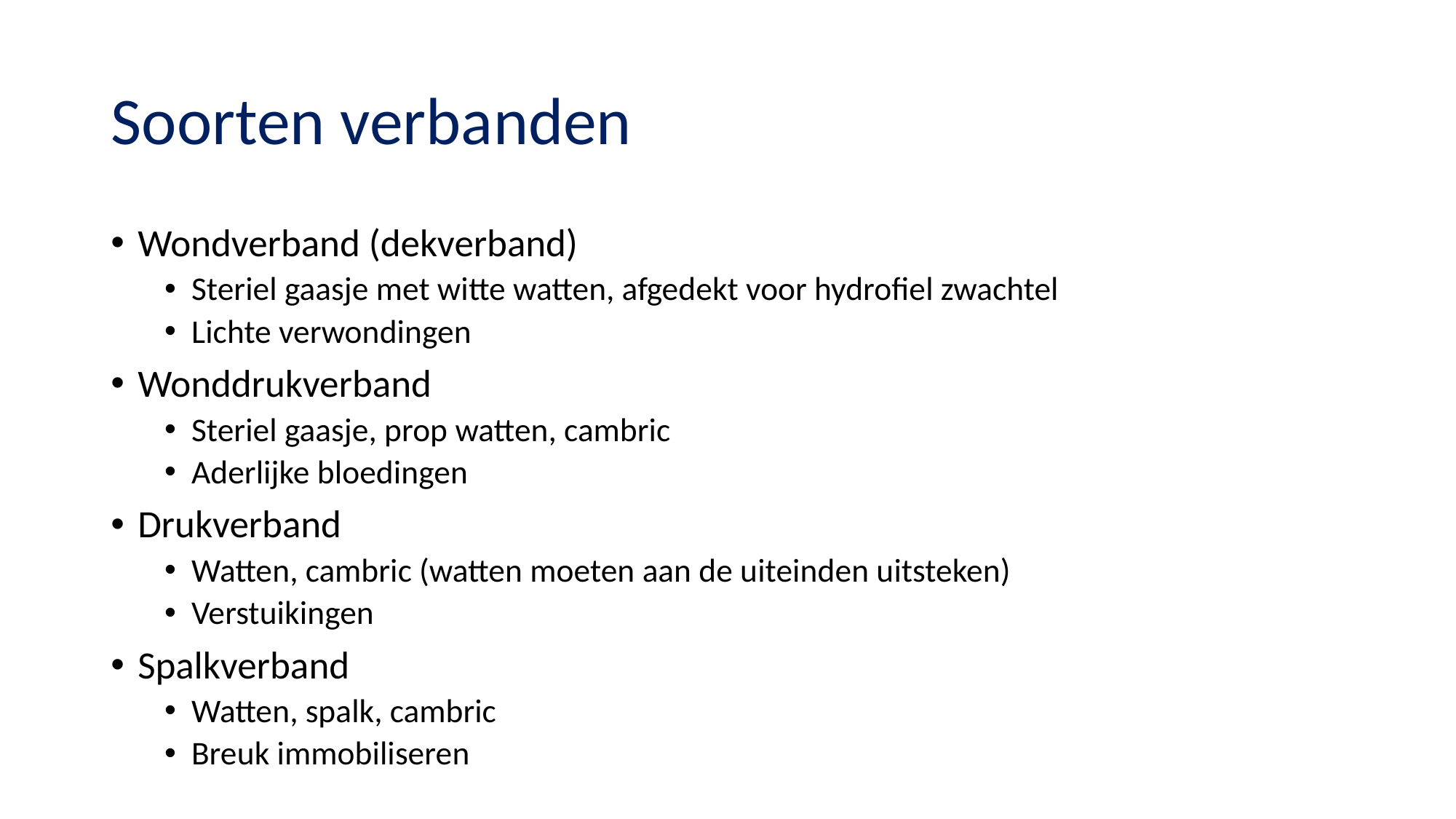

# Soorten verbanden
Wondverband (dekverband)
Steriel gaasje met witte watten, afgedekt voor hydrofiel zwachtel
Lichte verwondingen
Wonddrukverband
Steriel gaasje, prop watten, cambric
Aderlijke bloedingen
Drukverband
Watten, cambric (watten moeten aan de uiteinden uitsteken)
Verstuikingen
Spalkverband
Watten, spalk, cambric
Breuk immobiliseren